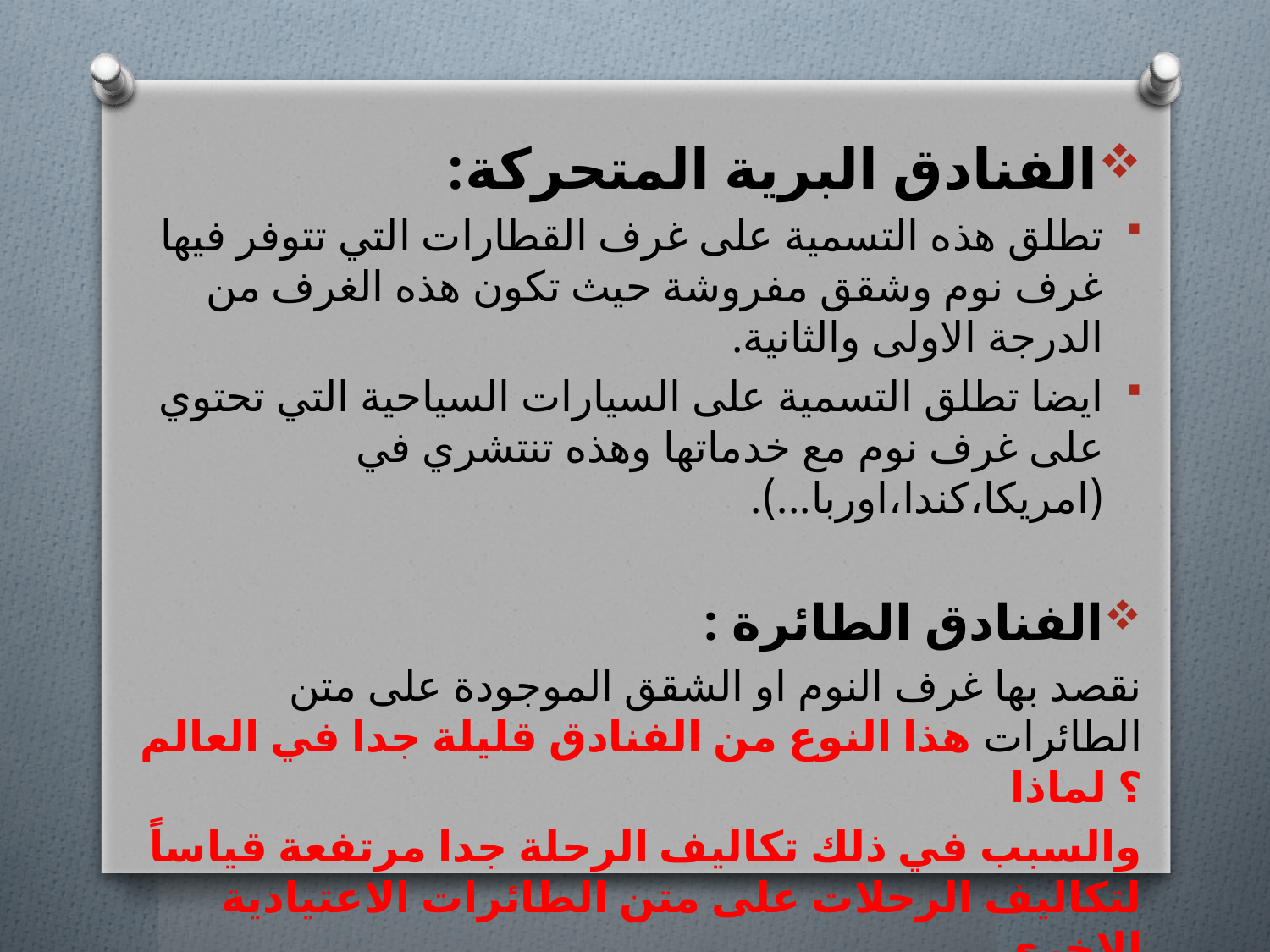

الفنادق البرية المتحركة:
تطلق هذه التسمية على غرف القطارات التي تتوفر فيها غرف نوم وشقق مفروشة حيث تكون هذه الغرف من الدرجة الاولى والثانية.
ايضا تطلق التسمية على السيارات السياحية التي تحتوي على غرف نوم مع خدماتها وهذه تنتشري في (امريكا،كندا،اوربا...).

الفنادق الطائرة :
نقصد بها غرف النوم او الشقق الموجودة على متن الطائرات هذا النوع من الفنادق قليلة جدا في العالم ؟ لماذا
والسبب في ذلك تكاليف الرحلة جدا مرتفعة قياساً لتكاليف الرحلات على متن الطائرات الاعتيادية الاخرى.